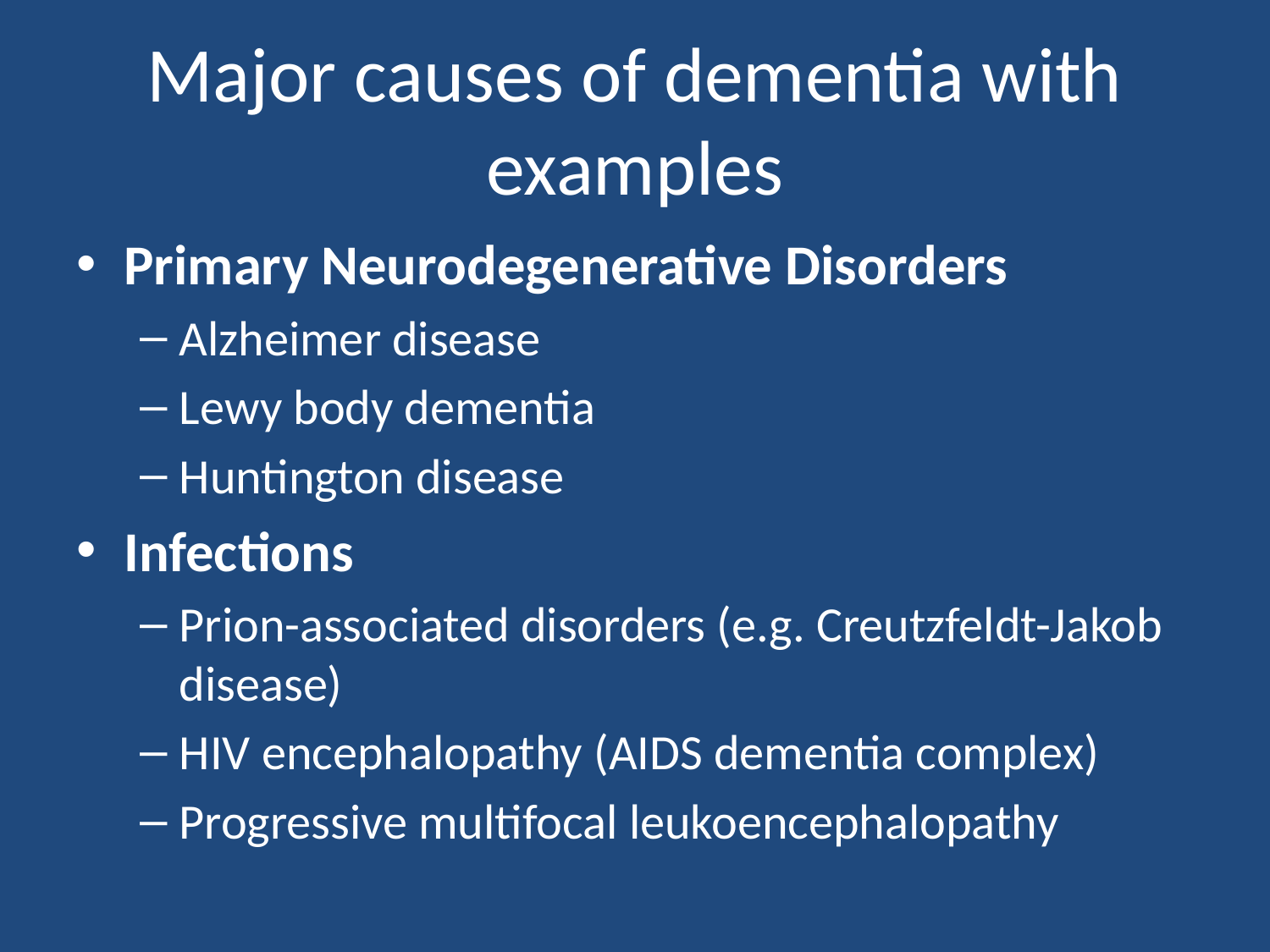

# Major causes of dementia with examples
Primary Neurodegenerative Disorders
Alzheimer disease
Lewy body dementia
Huntington disease
Infections
Prion-associated disorders (e.g. Creutzfeldt-Jakob disease)
HIV encephalopathy (AIDS dementia complex)
Progressive multifocal leukoencephalopathy